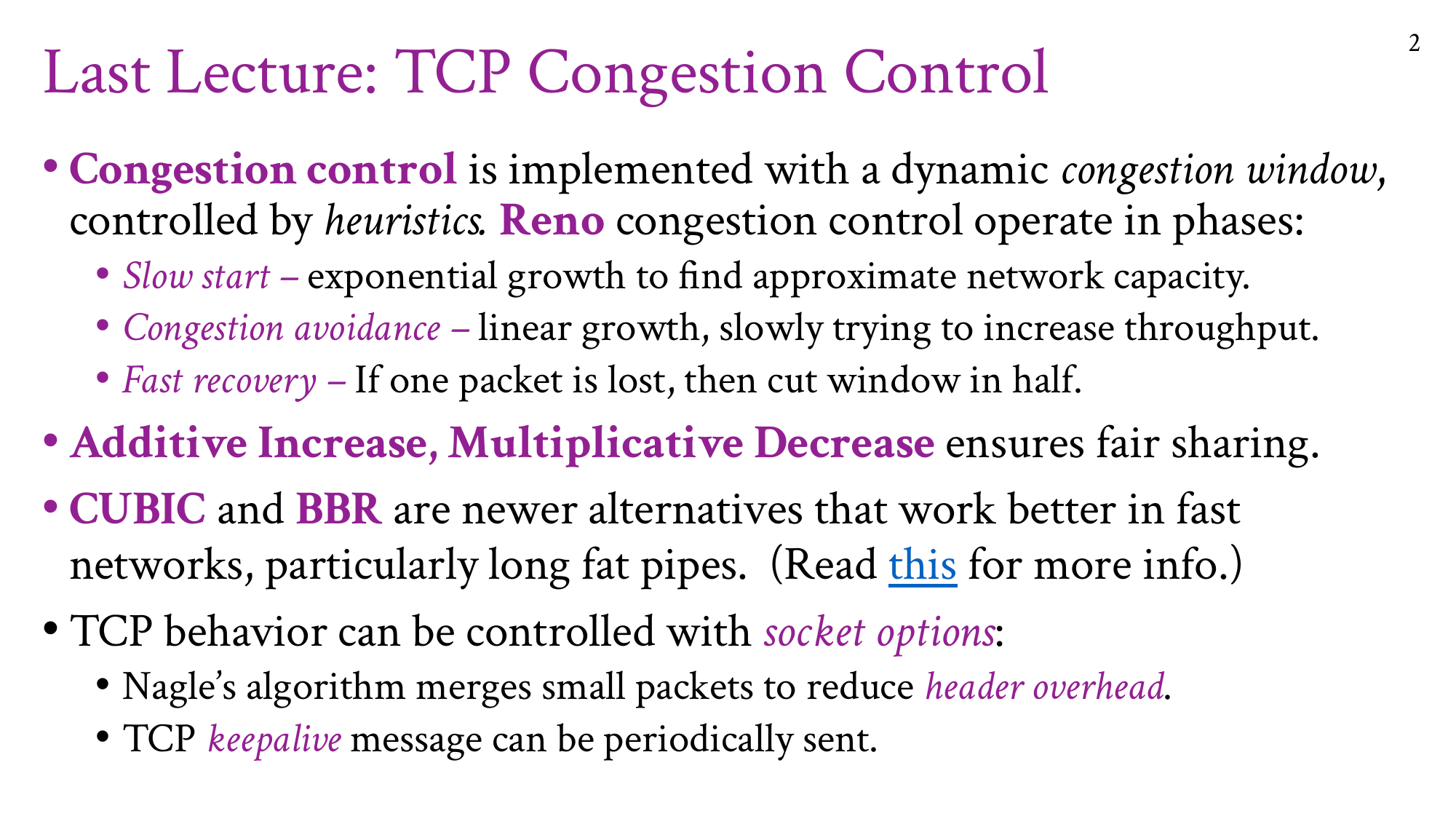

# Last Lecture: TCP Congestion Control
Congestion control is implemented with a dynamic congestion window, controlled by heuristics. Reno congestion control operate in phases:
Slow start – exponential growth to find approximate network capacity.
Congestion avoidance – linear growth, slowly trying to increase throughput.
Fast recovery – If one packet is lost, then cut window in half.
Additive Increase, Multiplicative Decrease ensures fair sharing.
CUBIC and BBR are newer alternatives that work better in fast networks, particularly long fat pipes.  (Read this for more info.)
TCP behavior can be controlled with socket options:
Nagle’s algorithm merges small packets to reduce header overhead.
TCP keepalive message can be periodically sent.